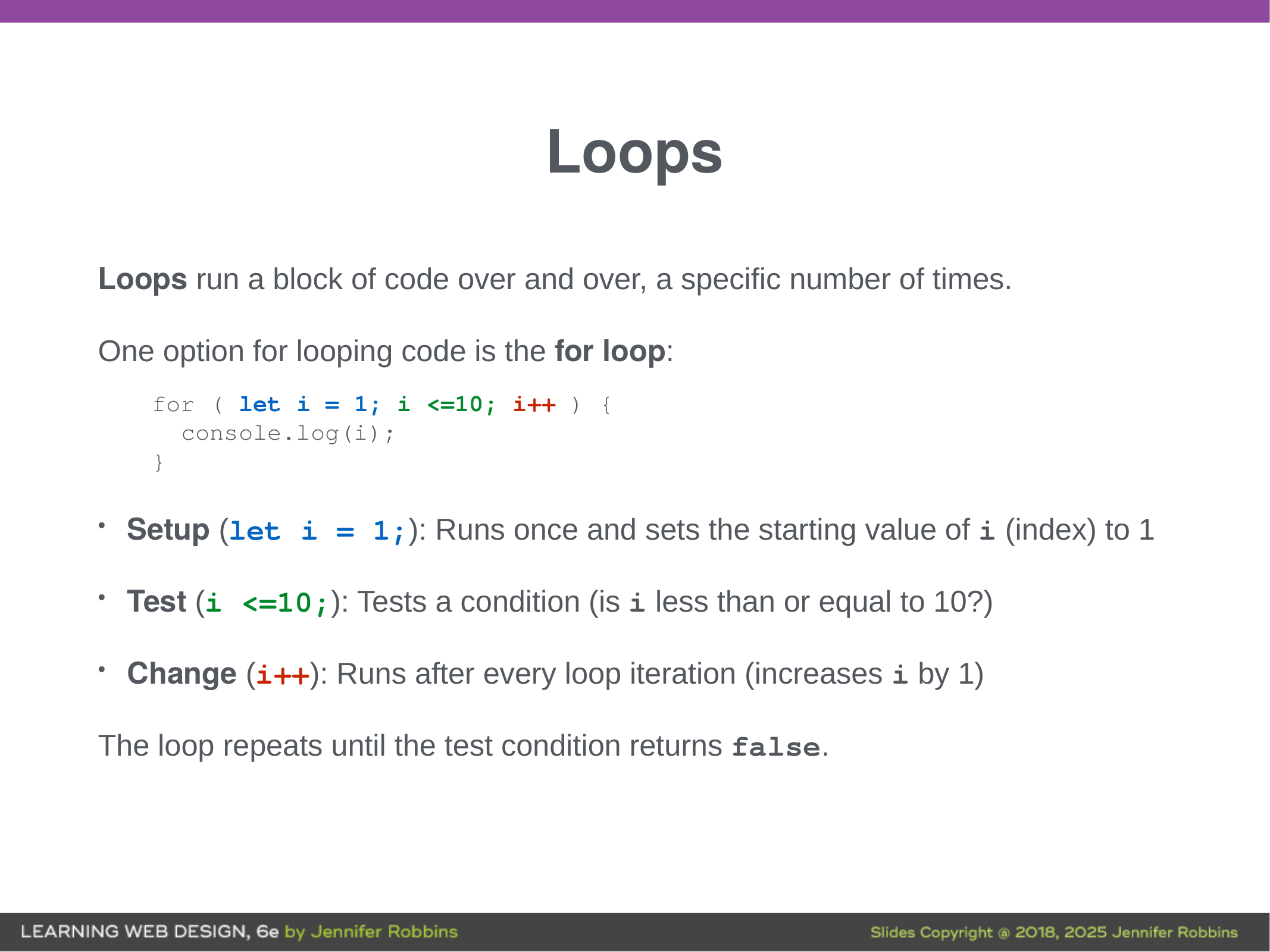

# Loops
Loops run a block of code over and over, a specific number of times.
One option for looping code is the for loop:
for ( let i = 1; i <=10; i++ ) {
  console.log(i);
}
Setup (let i = 1;): Runs once and sets the starting value of i (index) to 1
Test (i <=10;): Tests a condition (is i less than or equal to 10?)
Change (i++): Runs after every loop iteration (increases i by 1)
The loop repeats until the test condition returns false.